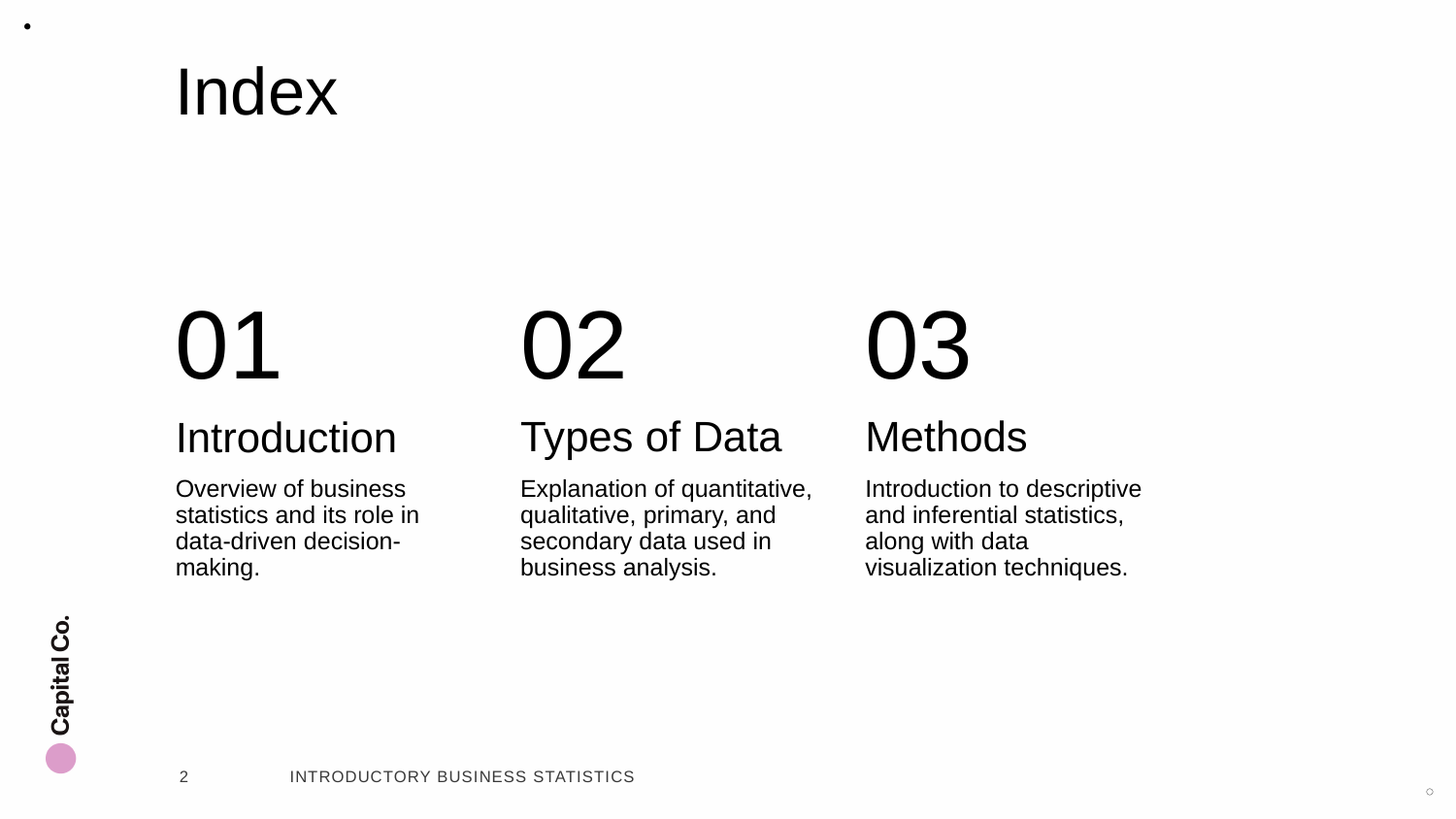

# Index
01
Introduction
Overview of business statistics and its role in data-driven decision-making.

02
Types of Data
Explanation of quantitative, qualitative, primary, and secondary data used in business analysis.
03
Methods
Introduction to descriptive and inferential statistics, along with data visualization techniques.
2
INTRODUCTORY BUSINESS STATISTICS